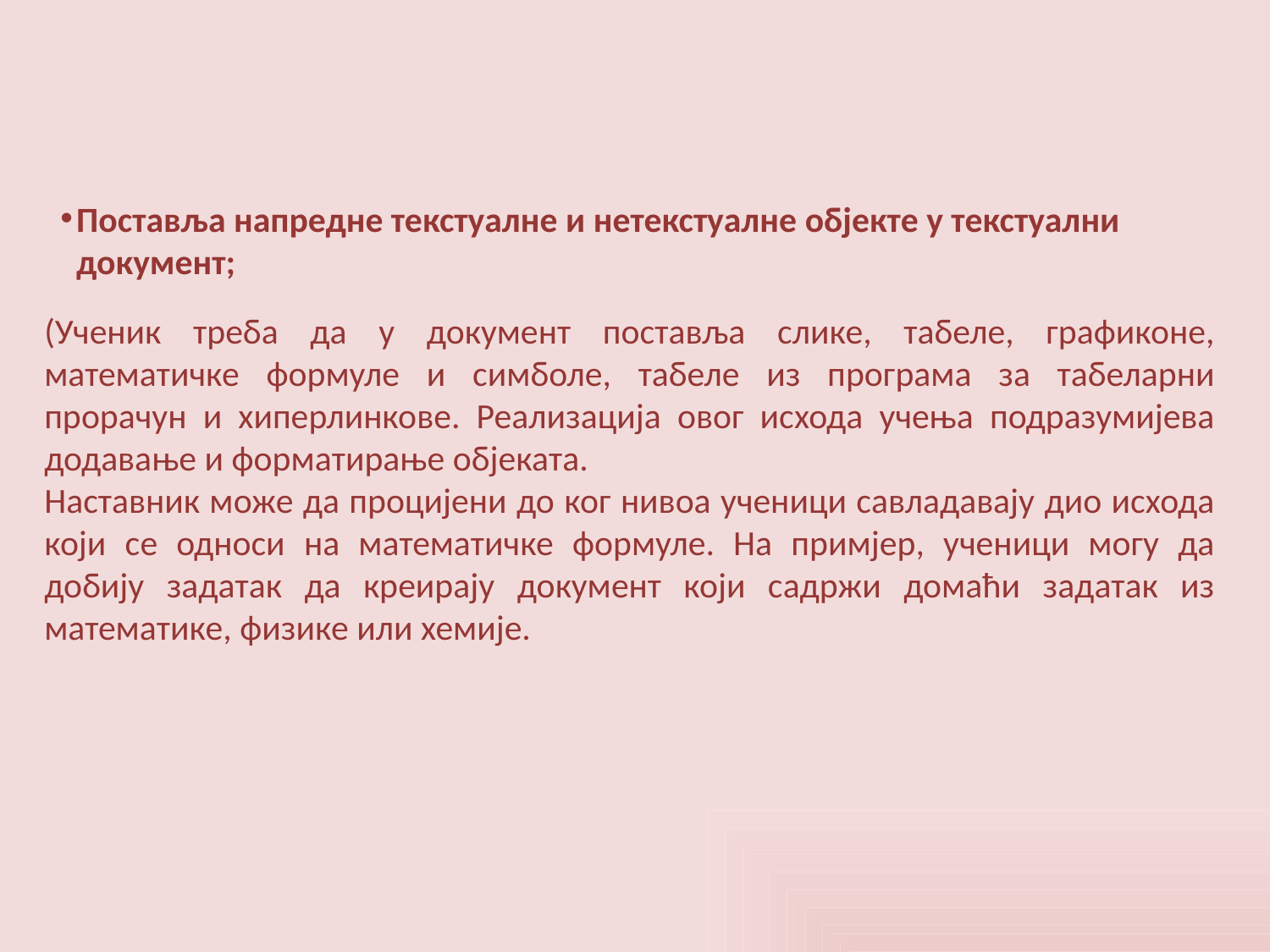

Поставља напредне текстуалне и нетекстуалне објекте у текстуални документ;

(Ученик треба да у документ поставља слике, табеле, графиконе, математичке формуле и симболе, табеле из програма за табеларни прорачун и хиперлинкове. Реализација овог исхода учења подразумијева додавање и форматирање објеката.
Наставник може да процијени до ког нивоа ученици савладавају дио исхода који се односи на математичке формуле. На примјер, ученици могу да добију задатак да креирају документ који садржи домаћи задатак из математике, физике или хемије.